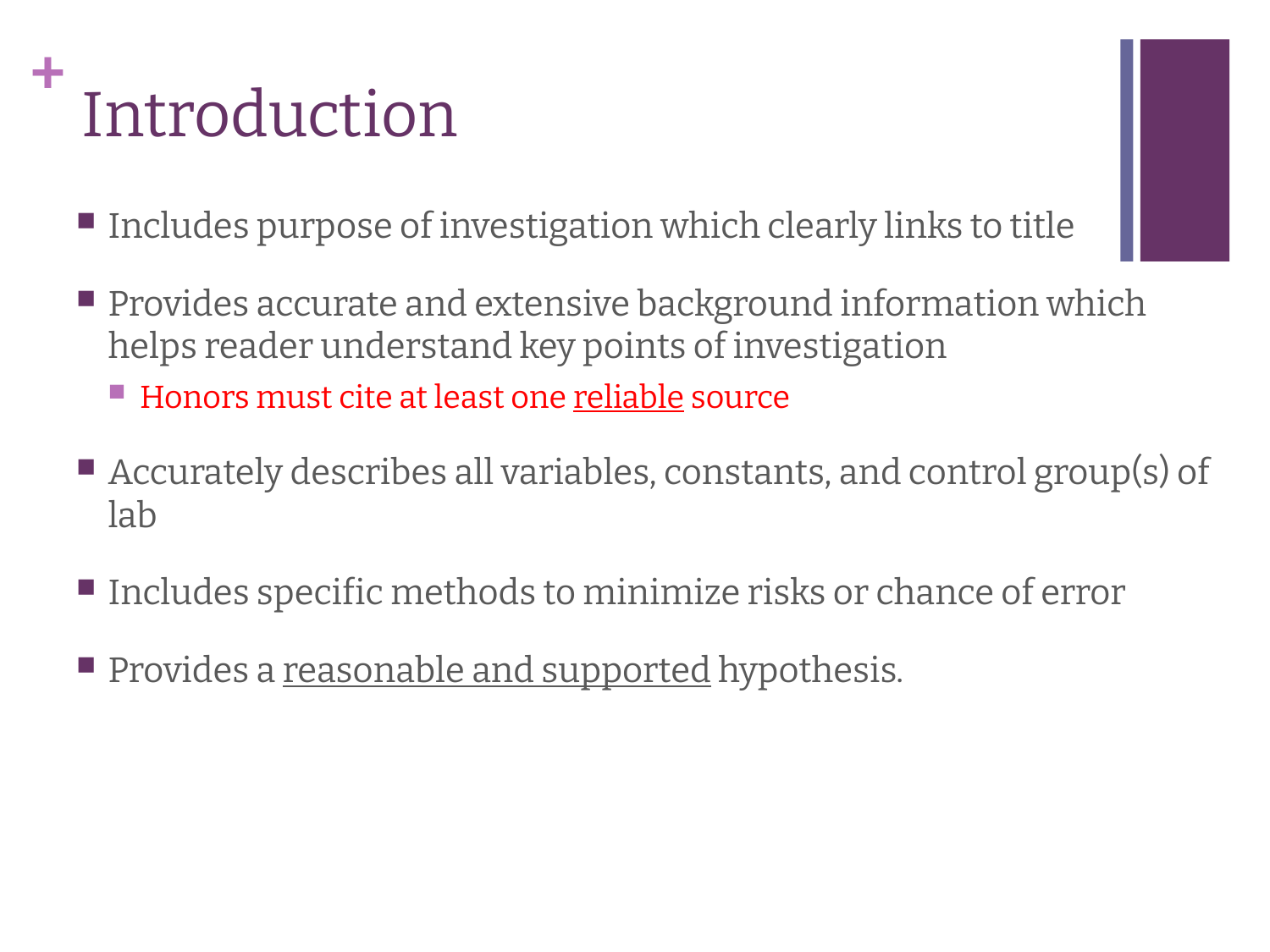

# Introduction
Includes purpose of investigation which clearly links to title
Provides accurate and extensive background information which helps reader understand key points of investigation
Honors must cite at least one reliable source
Accurately describes all variables, constants, and control group(s) of lab
Includes specific methods to minimize risks or chance of error
Provides a reasonable and supported hypothesis.